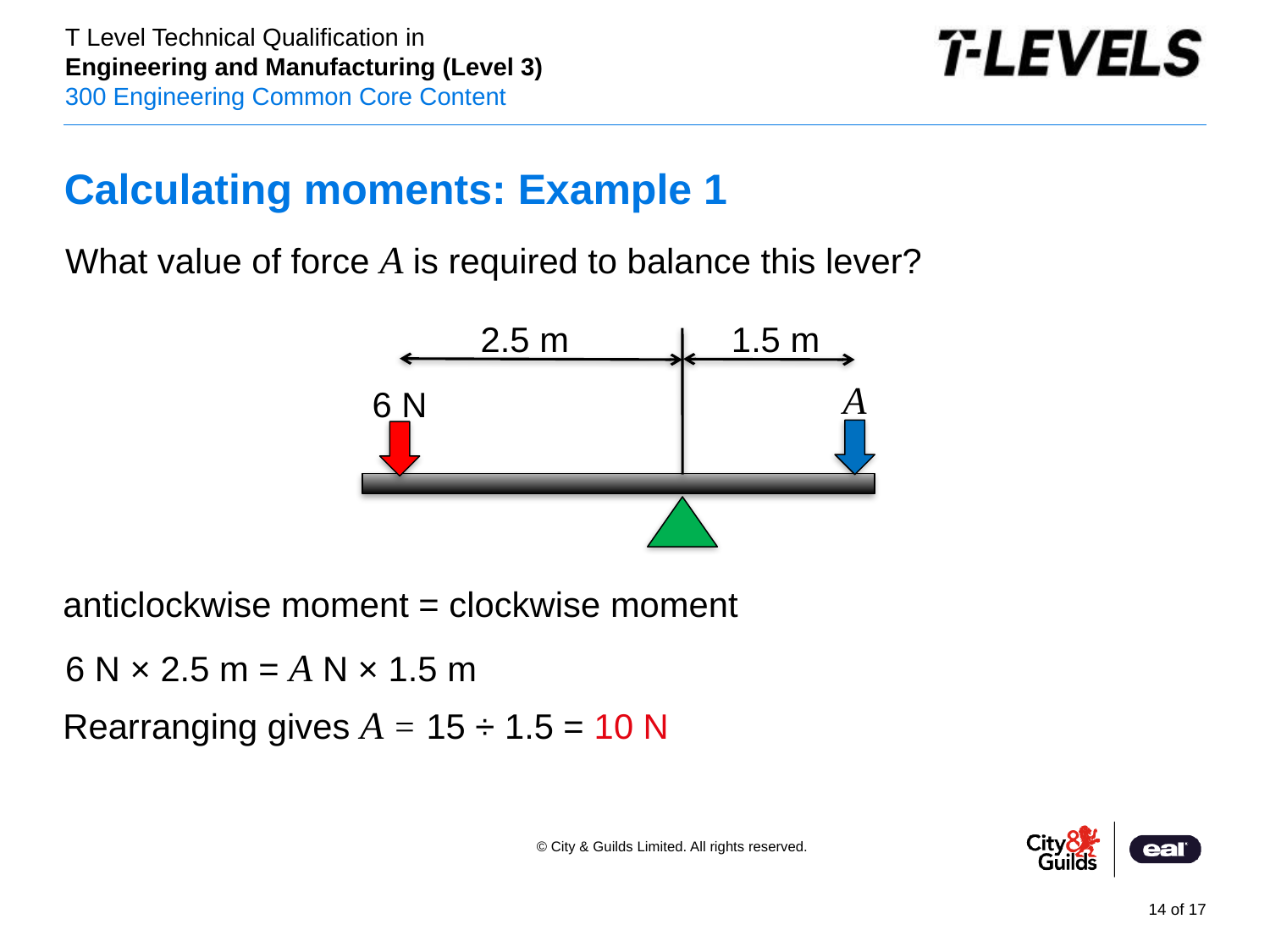

# Calculating moments: Example 1
What value of force A is required to balance this lever?
2.5 m
1.5 m
A
6 N

anticlockwise moment = clockwise moment
6 N × 2.5 m = A N × 1.5 m
Rearranging gives A = 15 ÷ 1.5 = 10 N